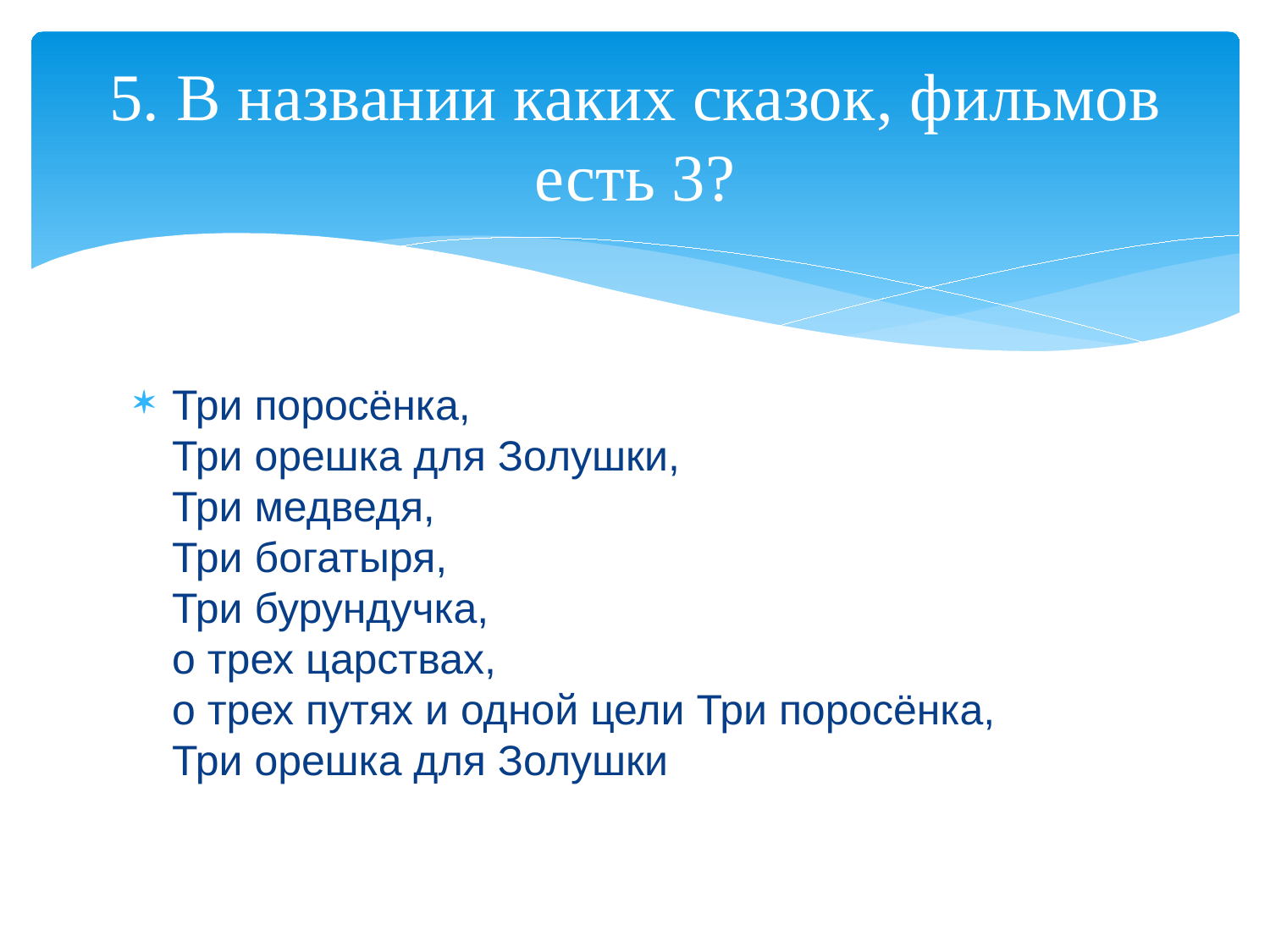

# 5. В названии каких сказок, фильмов есть 3?
Три поросёнка,
Три орешка для Золушки,
Три медведя,
Три богатыря,
Три бурундучка,
о трех царствах,
о трех путях и одной цели Три поросёнка,
Три орешка для Золушки